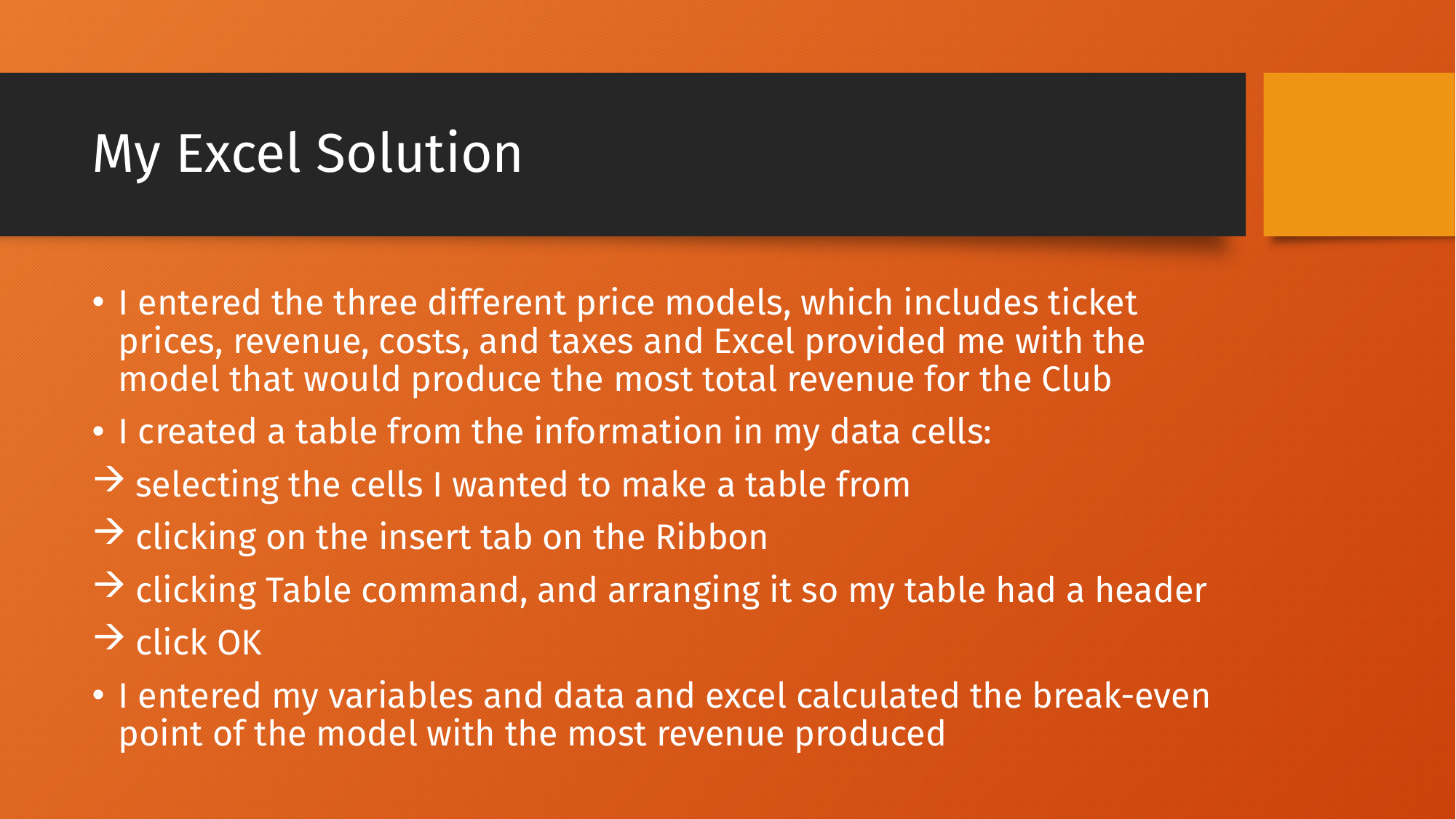

# My Excel Solution
I entered the three different price models, which includes ticket prices, revenue, costs, and taxes and Excel provided me with the model that would produce the most total revenue for the Club
I created a table from the information in my data cells:
 selecting the cells I wanted to make a table from
 clicking on the insert tab on the Ribbon
 clicking Table command, and arranging it so my table had a header
 click OK
I entered my variables and data and excel calculated the break-even point of the model with the most revenue produced